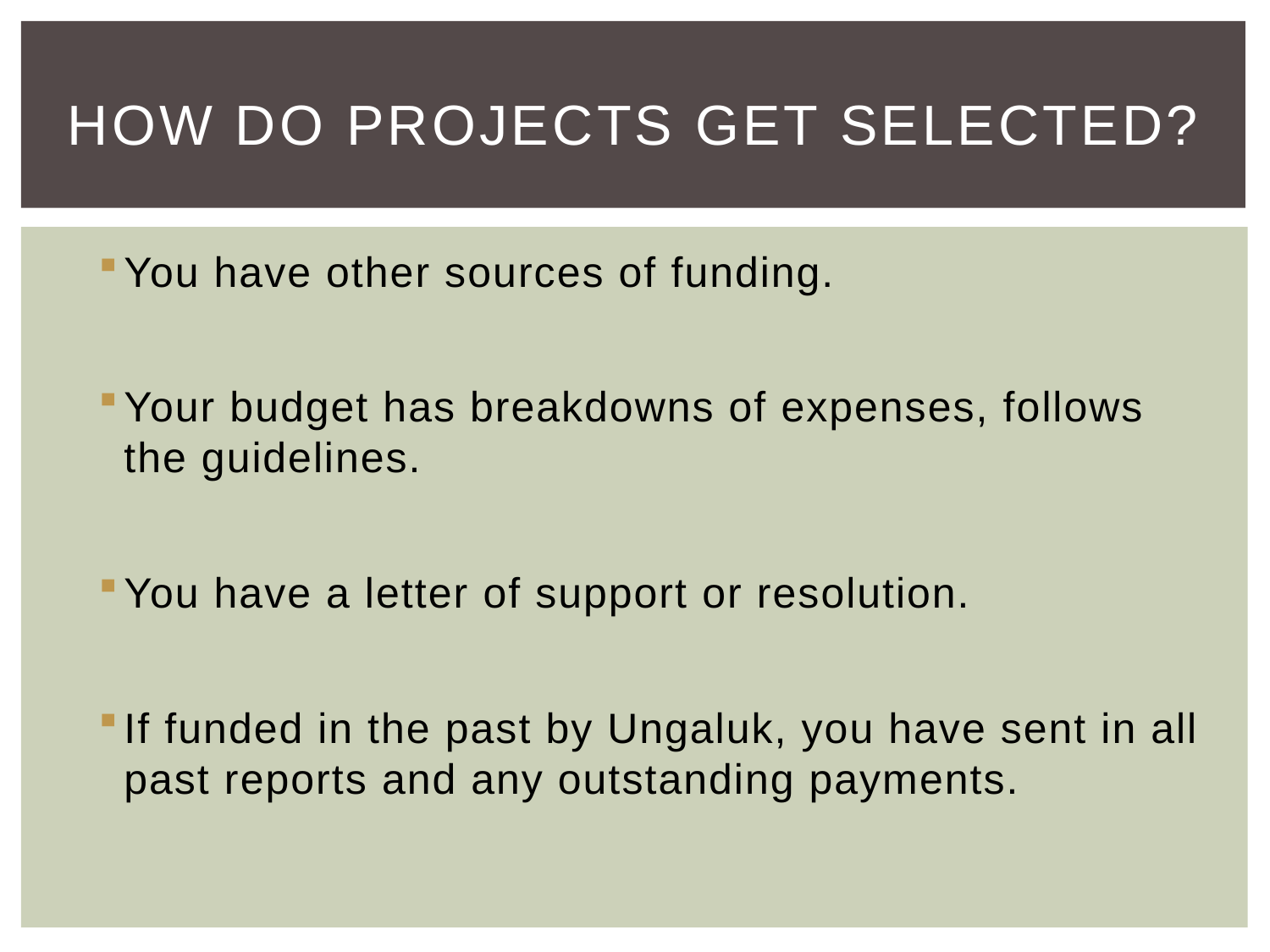

# How do projects get selected?
You have other sources of funding.

Your budget has breakdowns of expenses, follows the guidelines.

You have a letter of support or resolution.

If funded in the past by Ungaluk, you have sent in all past reports and any outstanding payments.